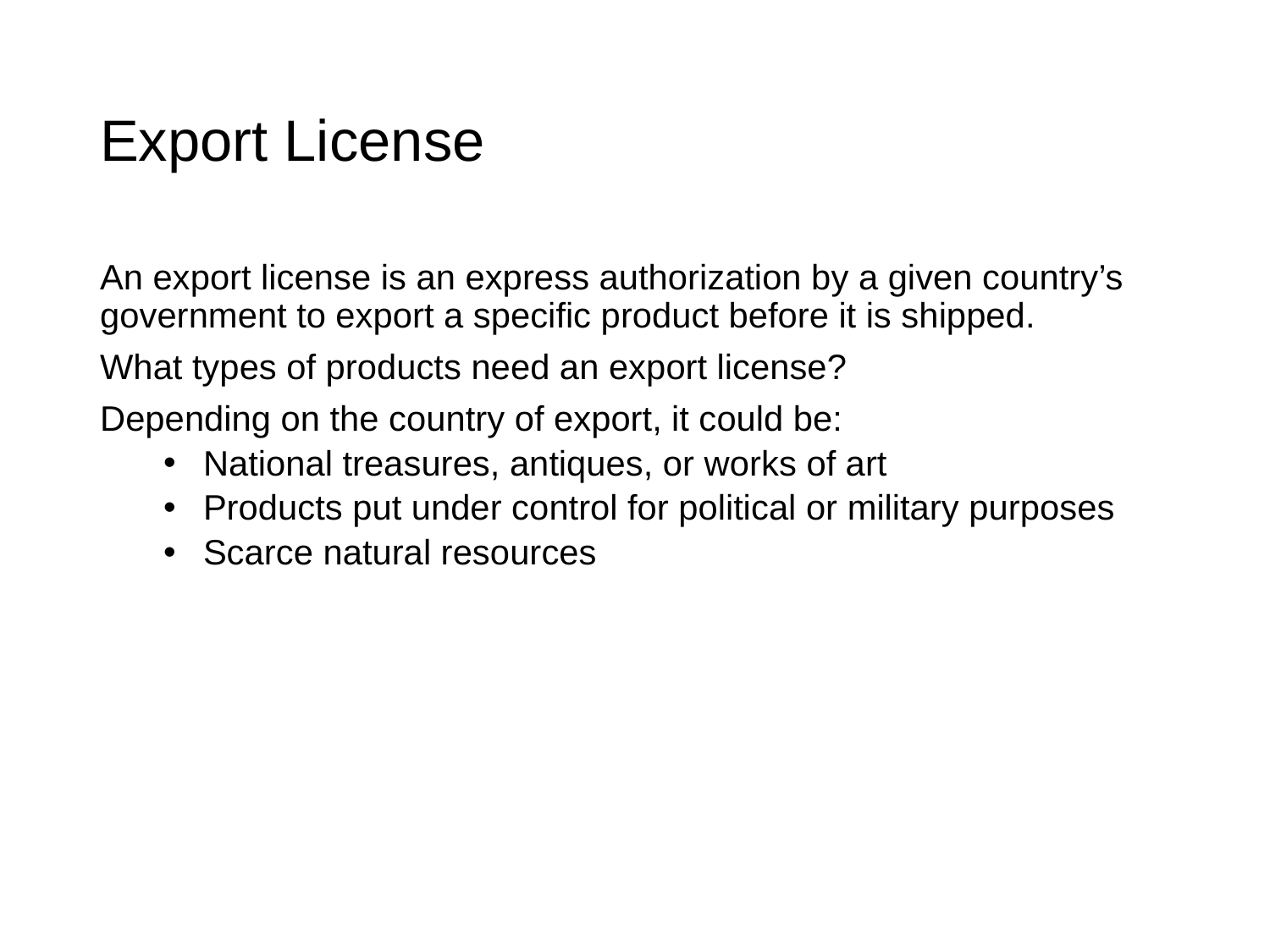

# Export License
An export license is an express authorization by a given country’s government to export a specific product before it is shipped.
What types of products need an export license?
Depending on the country of export, it could be:
National treasures, antiques, or works of art
Products put under control for political or military purposes
Scarce natural resources